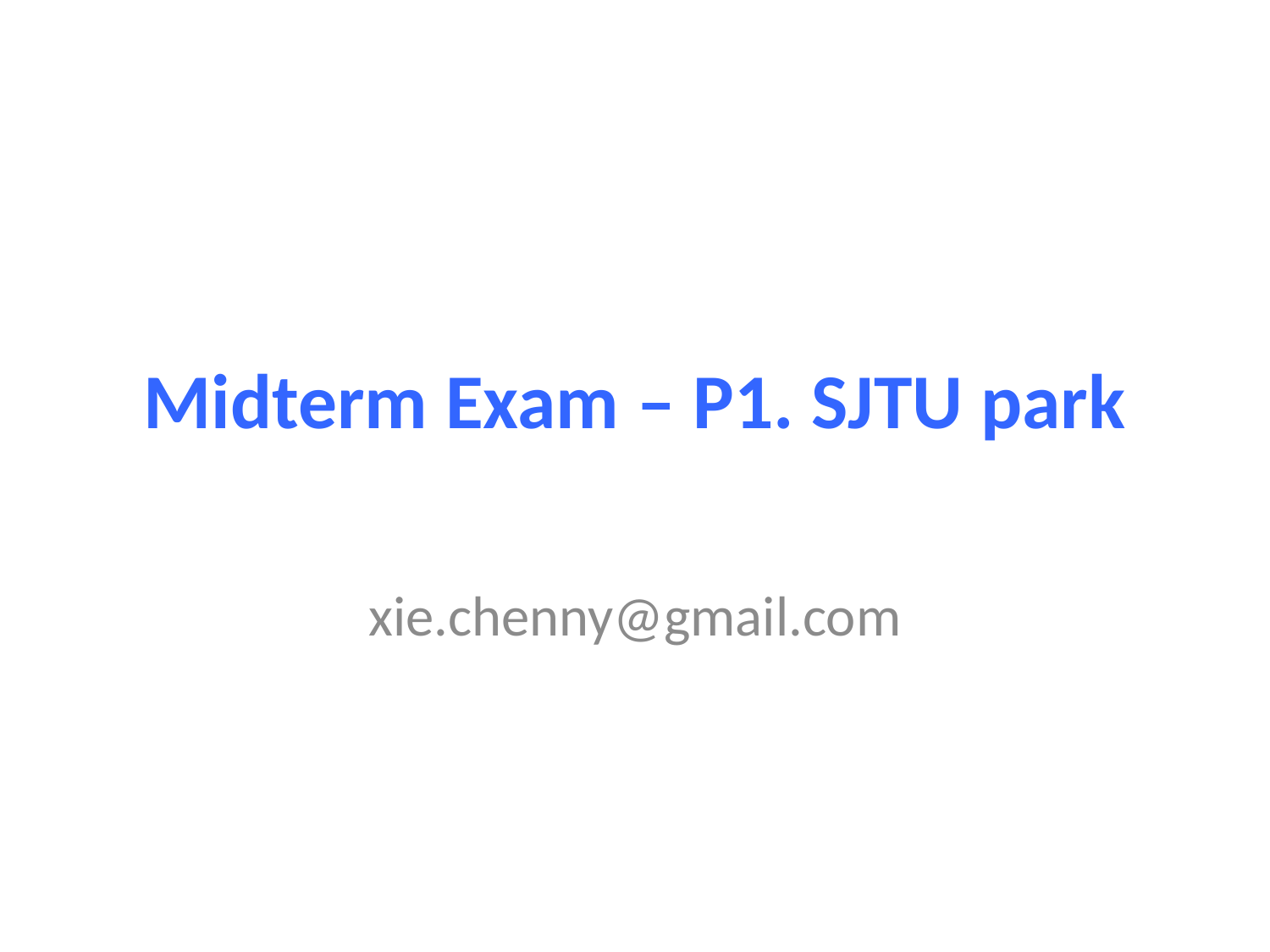

# Midterm Exam – P1. SJTU park
xie.chenny@gmail.com